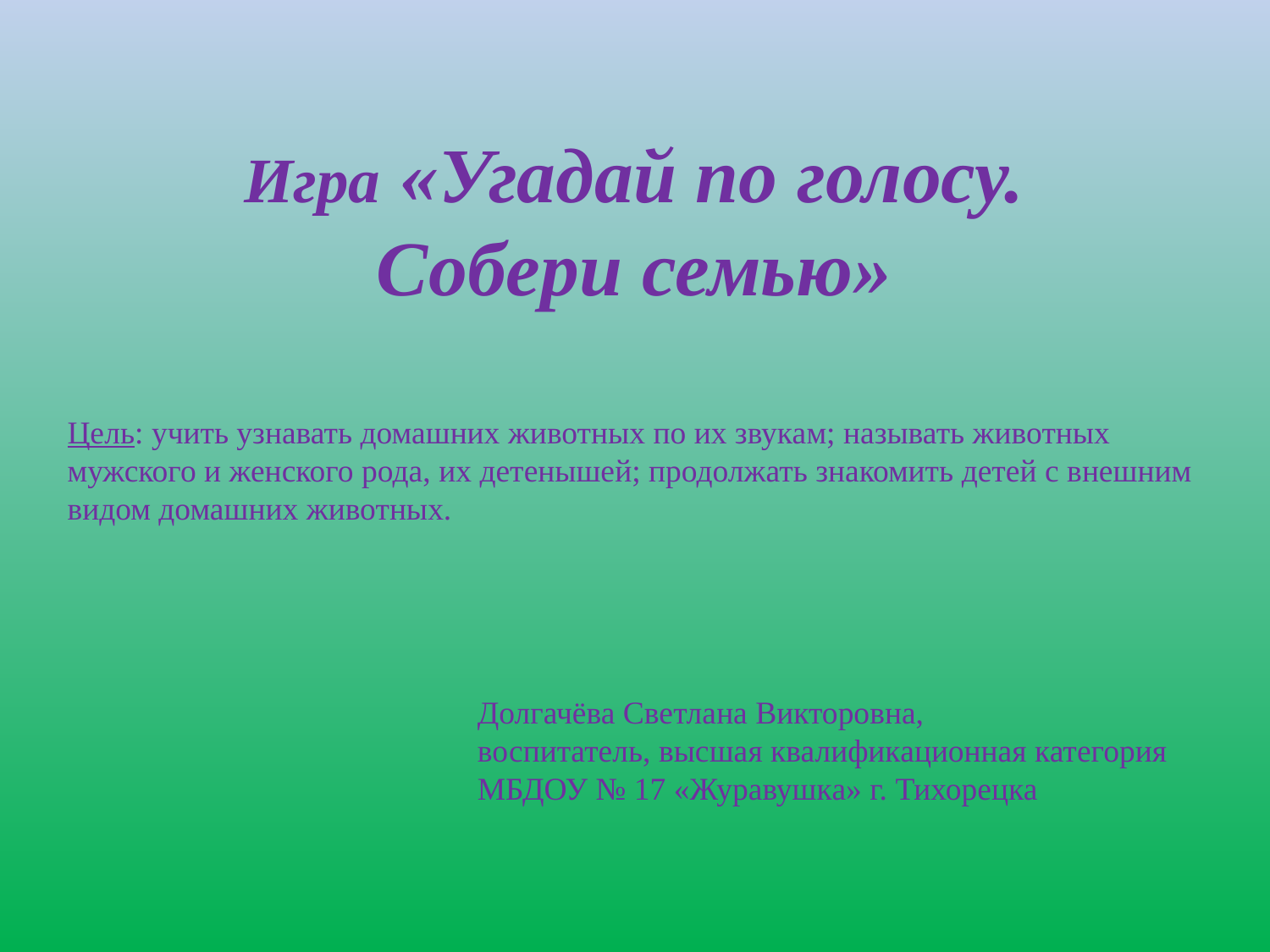

# Игра «Угадай по голосу. Собери семью»
Цель: учить узнавать домашних животных по их звукам; называть животных мужского и женского рода, их детенышей; продолжать знакомить детей с внешним видом домашних животных.
Долгачёва Светлана Викторовна,
воспитатель, высшая квалификационная категория
МБДОУ № 17 «Журавушка» г. Тихорецка